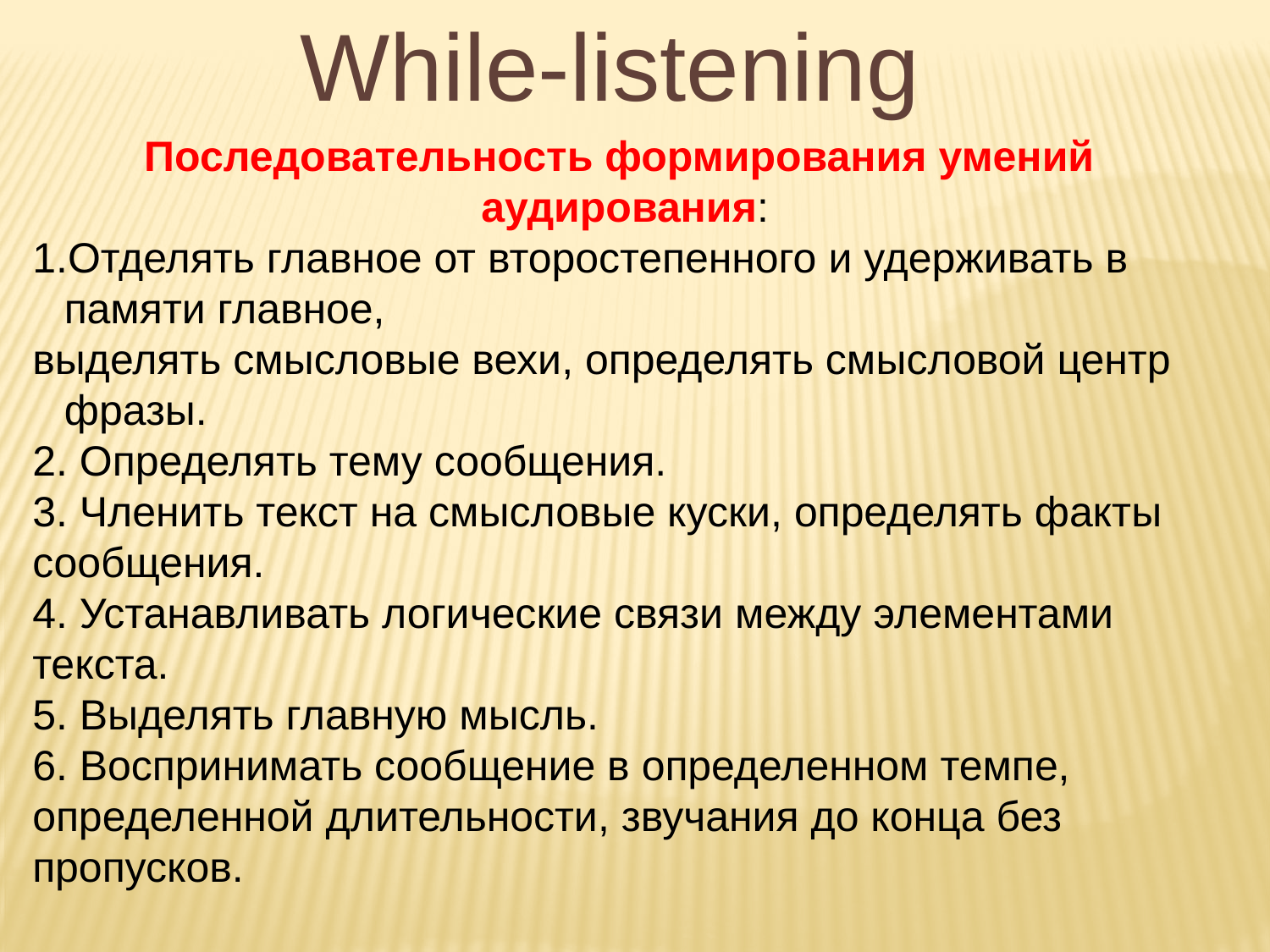

While-listening
Последовательность формирования умений  аудирования:
Отделять главное от второстепенного и удерживать в памяти главное,
выделять смысловые вехи, определять смысловой центр фразы.
2. Определять тему сообщения.
3. Членить текст на смысловые куски, определять факты сообщения.
4. Устанавливать логические связи между элементами текста.
5. Выделять главную мысль.
6. Воспринимать сообщение в определенном темпе,
определенной длительности, звучания до конца без пропусков.